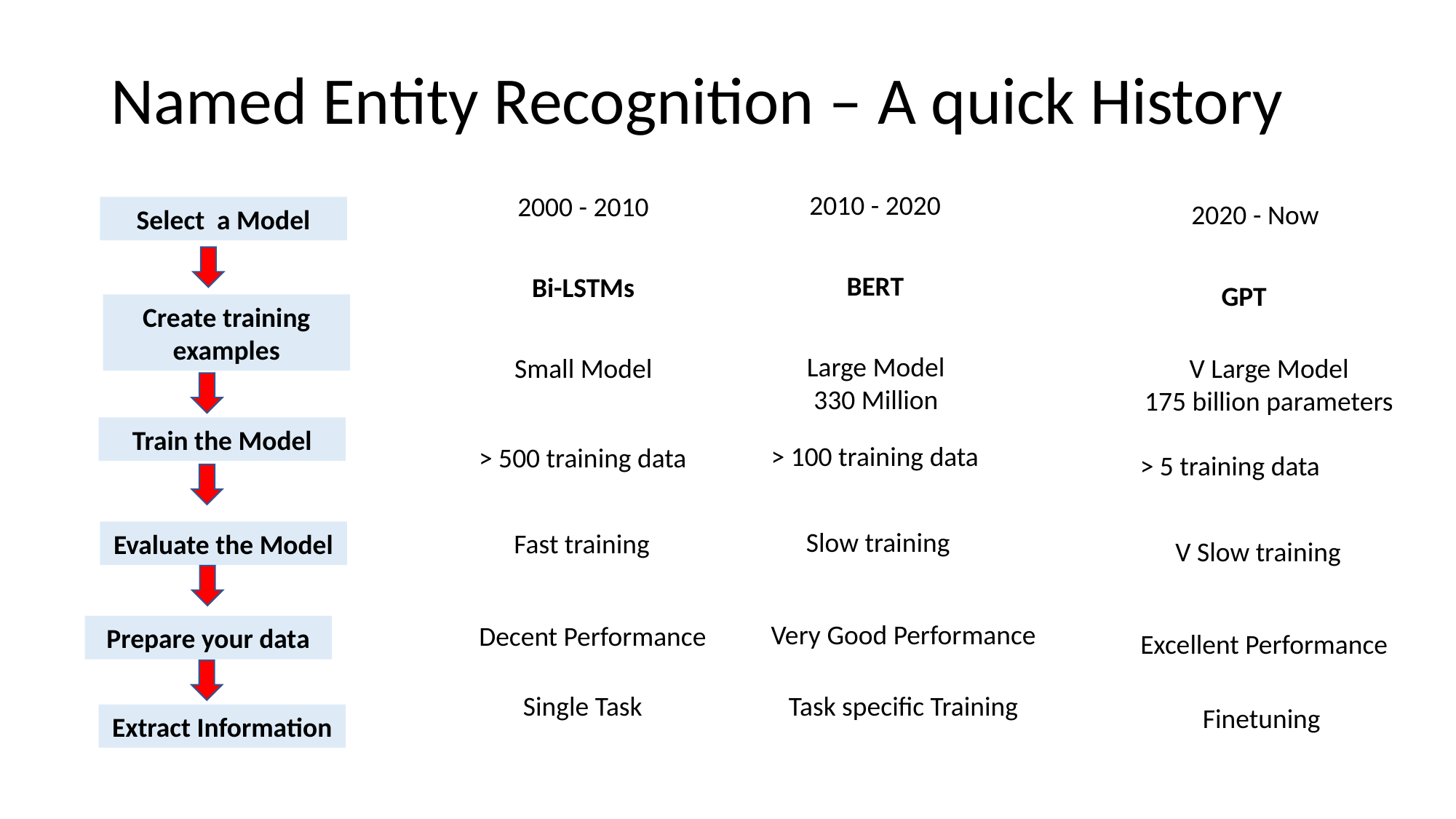

# Named Entity Recognition – A quick History
2010 - 2020
BERT
Large Model
330 Million
> 100 training data
Slow training
Very Good Performance
Task specific Training
2000 - 2010
Bi-LSTMs
Small Model
> 500 training data
Fast training
Decent Performance
Single Task
2020 - Now
GPT
V Large Model
175 billion parameters
> 5 training data
V Slow training
Excellent Performance
Finetuning
Select  a Model

Create training examples

Train the Model
Evaluate the Model

Prepare your data
Extract Information